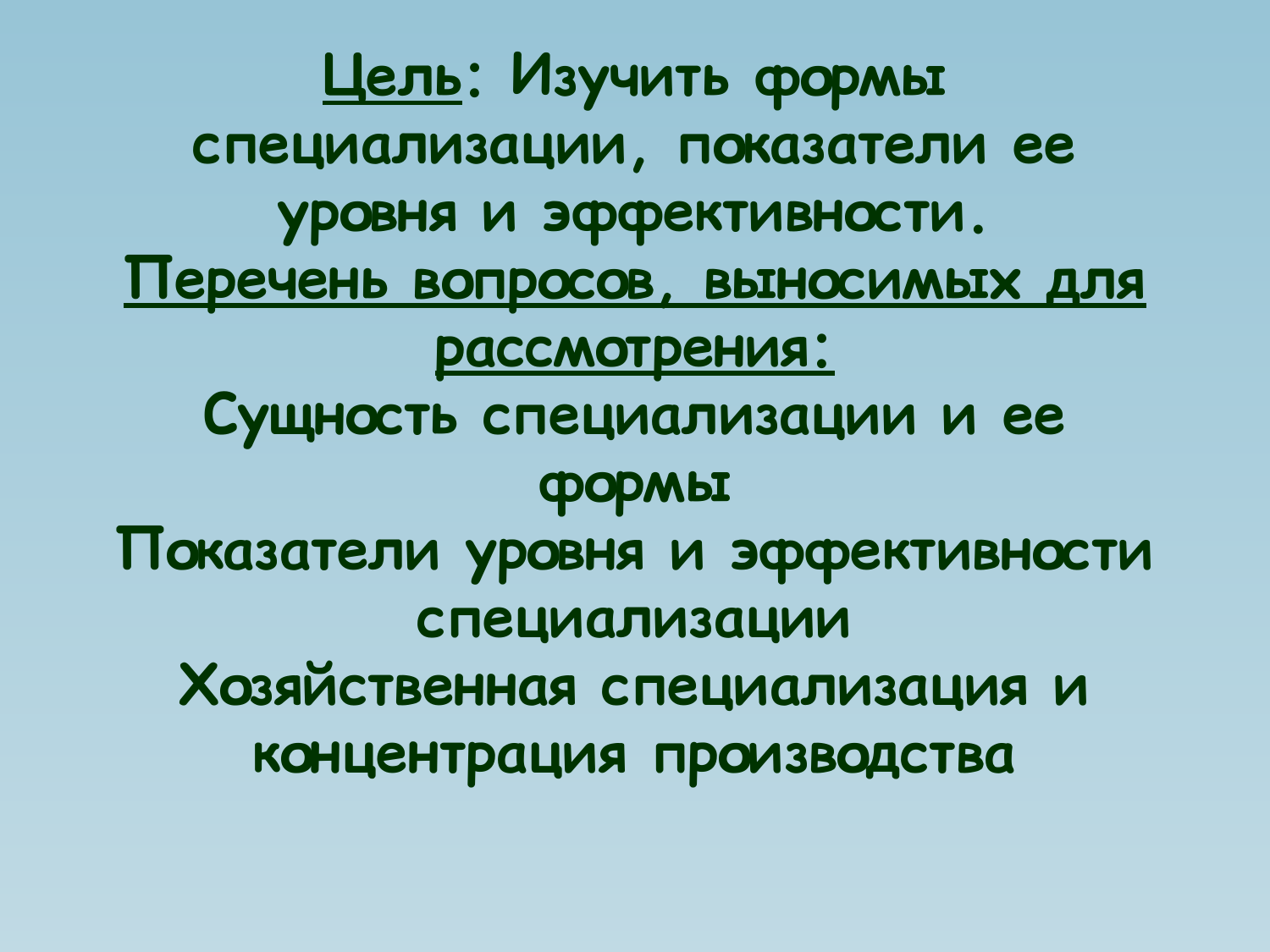

# Цель: Изучить формы специализации, показатели ее уровня и эффективности. Перечень вопросов, выносимых для рассмотрения: Сущность специализации и ее формы Показатели уровня и эффективности специализации Хозяйственная специализация и концентрация производства